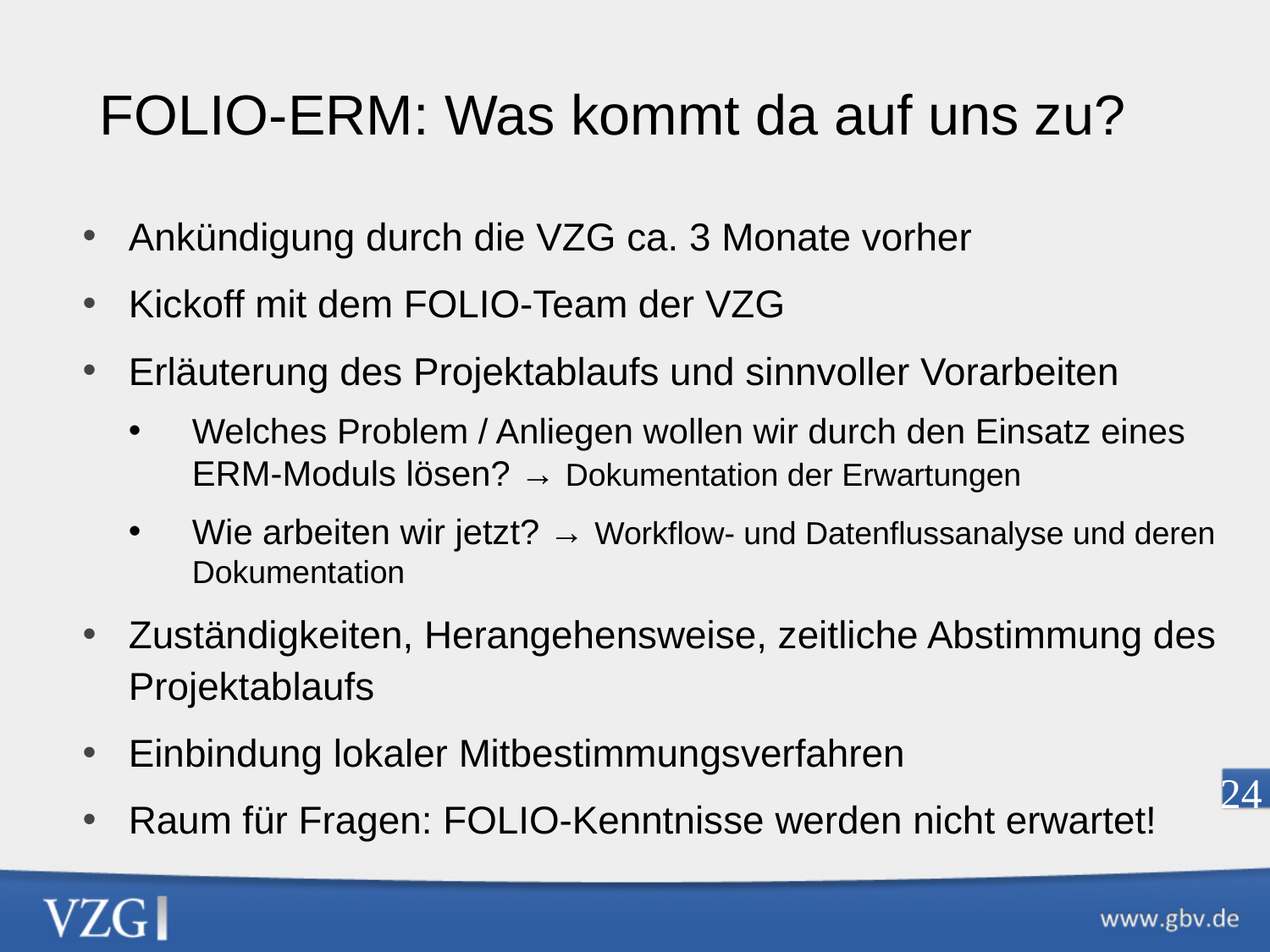

FOLIO-ERM: Was kommt da auf uns zu?

Ankündigung durch die VZG ca. 3 Monate vorher
Kickoff mit dem FOLIO-Team der VZG
Erläuterung des Projektablaufs und sinnvoller Vorarbeiten
Welches Problem / Anliegen wollen wir durch den Einsatz eines ERM-Moduls lösen? → Dokumentation der Erwartungen
Wie arbeiten wir jetzt? → Workflow- und Datenflussanalyse und deren Dokumentation
Zuständigkeiten, Herangehensweise, zeitliche Abstimmung des Projektablaufs
Einbindung lokaler Mitbestimmungsverfahren
Raum für Fragen: FOLIO-Kenntnisse werden nicht erwartet!

24